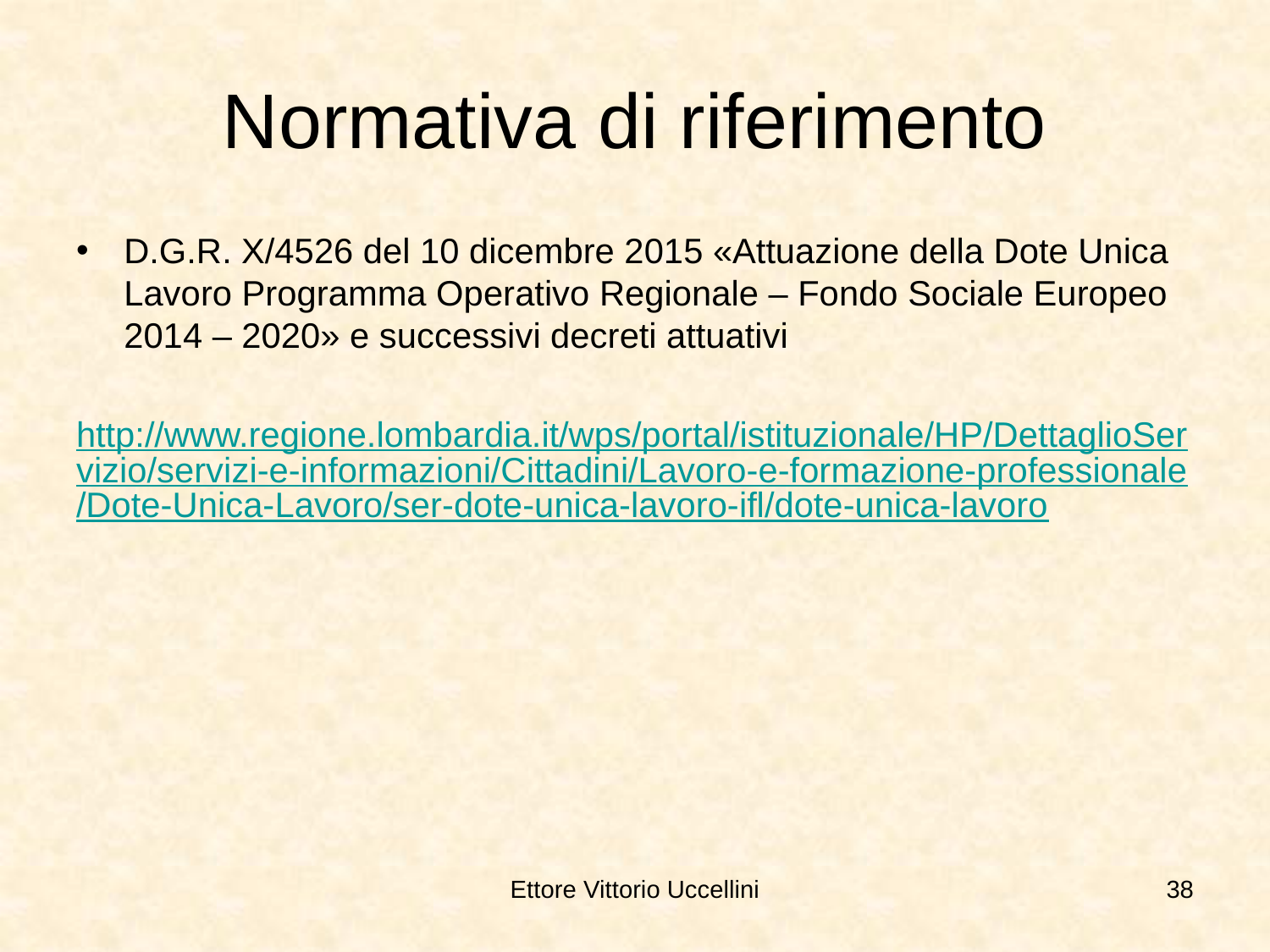

# Normativa di riferimento
D.G.R. X/4526 del 10 dicembre 2015 «Attuazione della Dote Unica Lavoro Programma Operativo Regionale – Fondo Sociale Europeo 2014 – 2020» e successivi decreti attuativi

http://www.regione.lombardia.it/wps/portal/istituzionale/HP/DettaglioServizio/servizi-e-informazioni/Cittadini/Lavoro-e-formazione-professionale/Dote-Unica-Lavoro/ser-dote-unica-lavoro-ifl/dote-unica-lavoro

Ettore Vittorio Uccellini
38